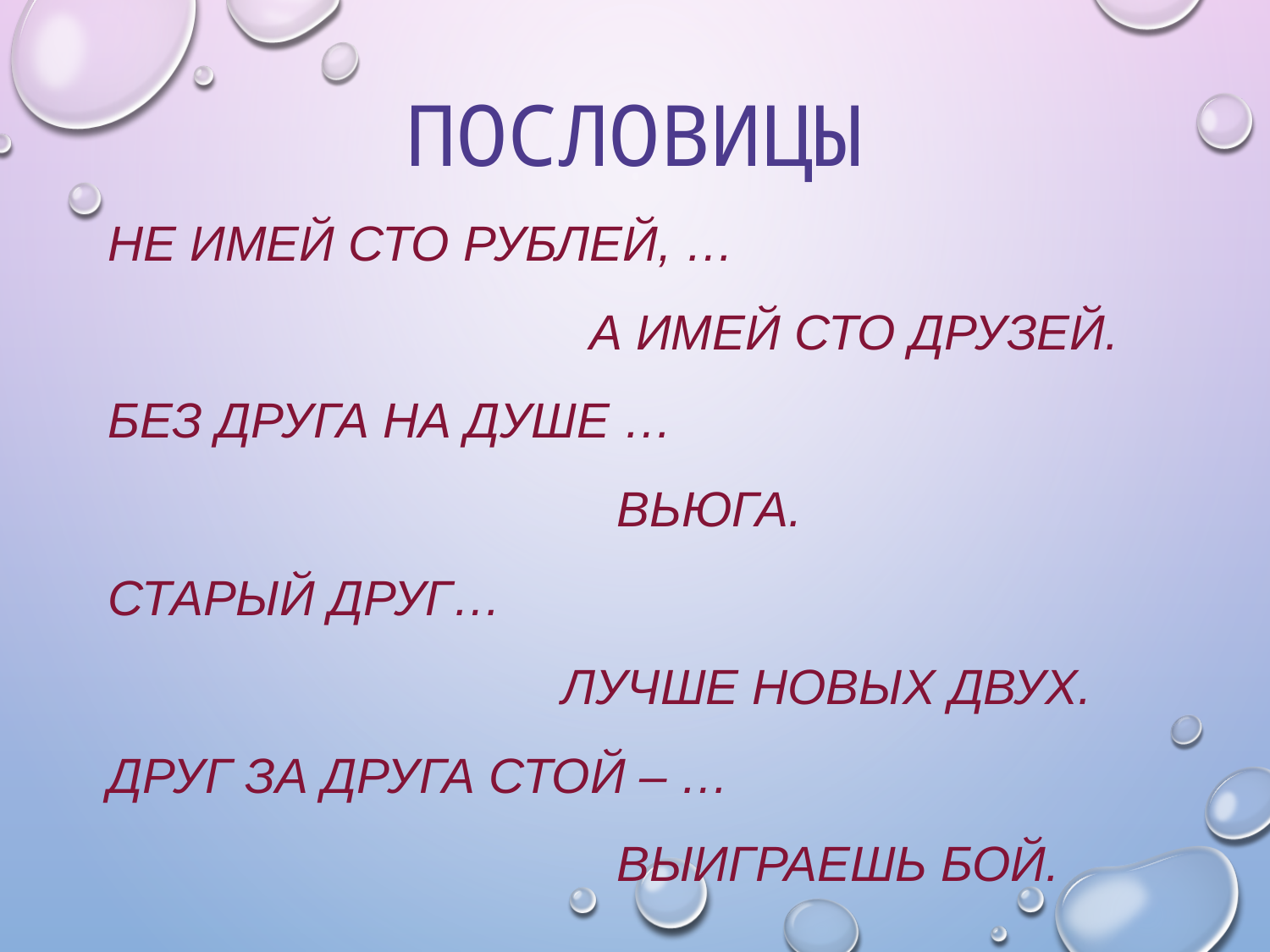

# ПОСЛОВИЦЫ
Не имей сто рублей, …
                                   А имей сто друзей.
Без друга на душе …
                                     Вьюга.
Старый друг…
                                 лучше новых двух.
ДРУГ ЗА ДРУГА СТОЙ – …
                                     ВЫИГРАЕШЬ БОЙ.